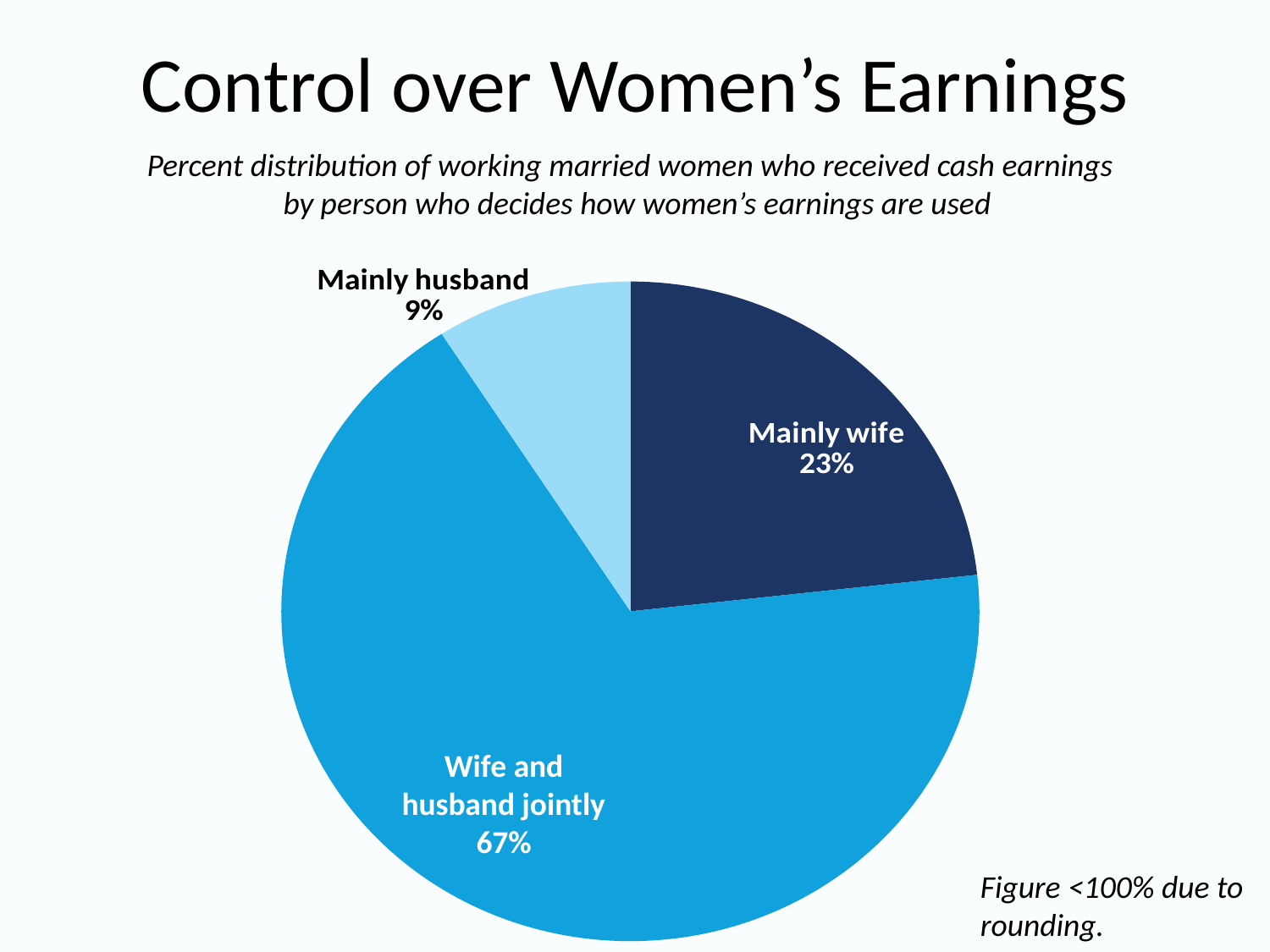

# Control over Women’s Earnings
Percent distribution of working married women who received cash earnings
by person who decides how women’s earnings are used

### Chart

| Category | Series 1 |
|---|---|
| Mainly wife | 23.0 |
| Wife and husband jointly | 67.0 |
| Mainly husband | 9.0 |
Wife and husband jointly
67%
Figure <100% due to rounding.